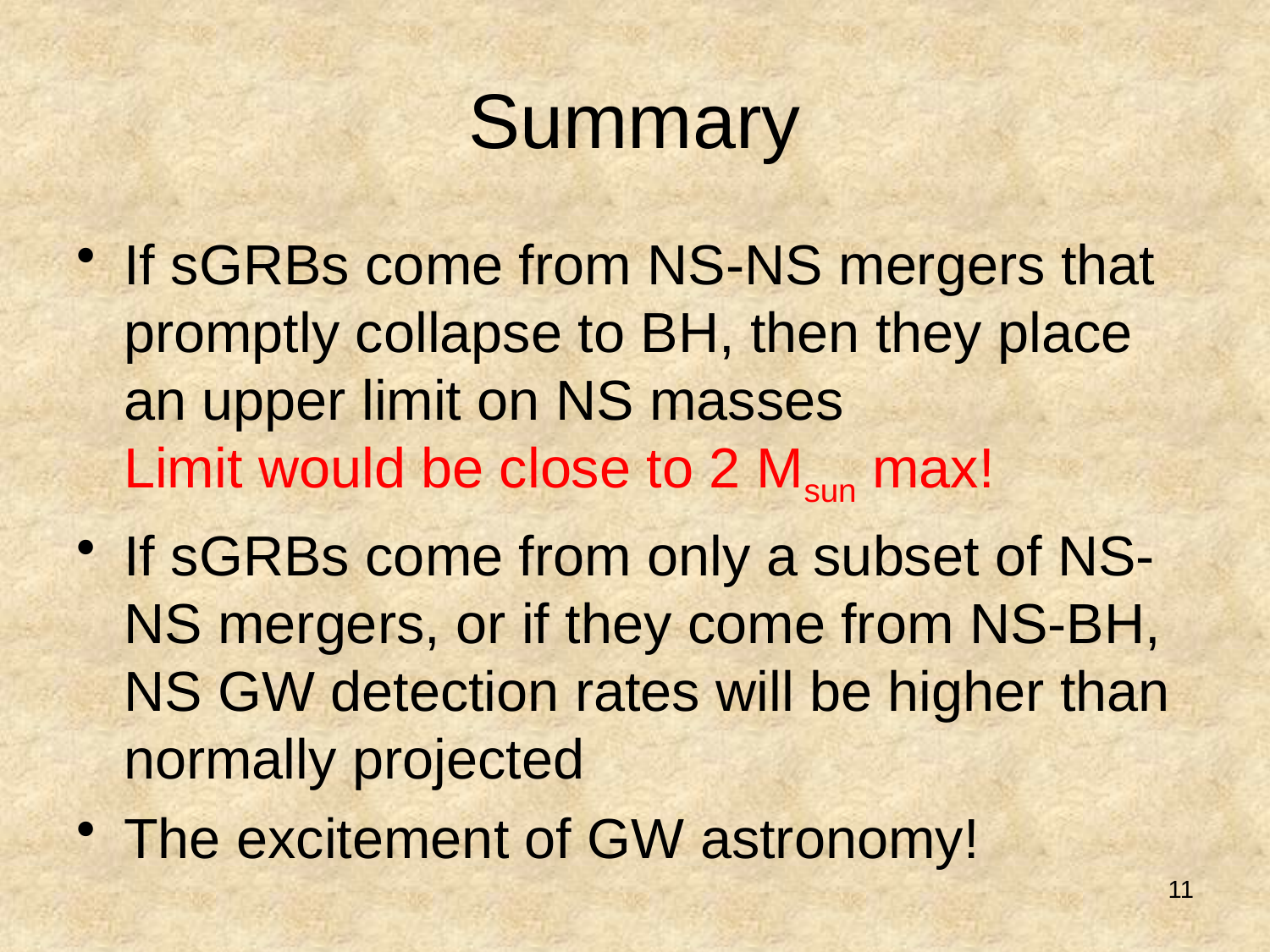

# Summary
If sGRBs come from NS-NS mergers that promptly collapse to BH, then they place an upper limit on NS masses
Limit would be close to 2 Msun max!
If sGRBs come from only a subset of NS-NS mergers, or if they come from NS-BH, NS GW detection rates will be higher than normally projected
The excitement of GW astronomy!
11